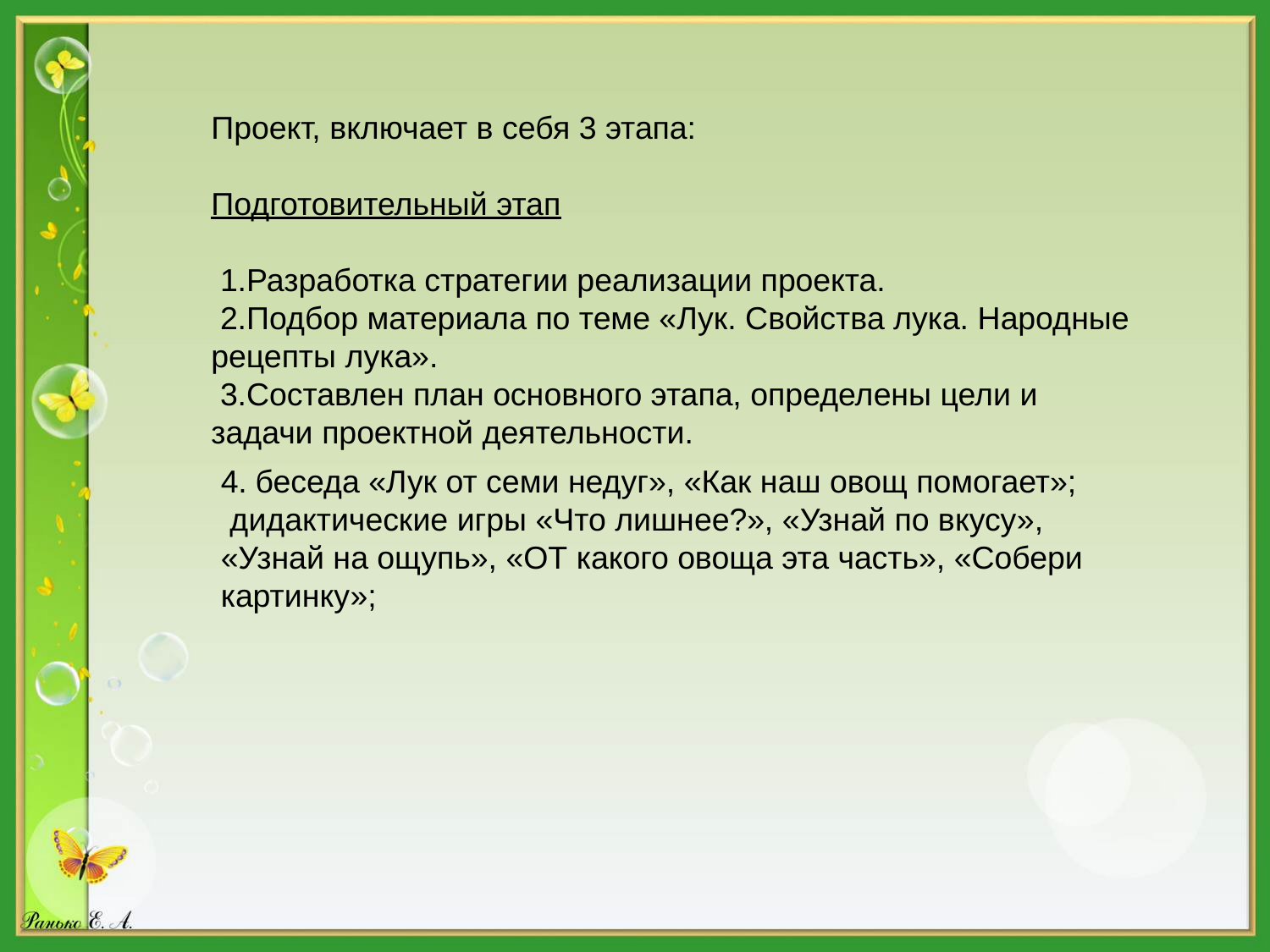

Проект, включает в себя 3 этапа:

Подготовительный этап

 1.Разработка стратегии реализации проекта.
 2.Подбор материала по теме «Лук. Свойства лука. Народные рецепты лука».
 3.Составлен план основного этапа, определены цели и задачи проектной деятельности.

4. беседа «Лук от семи недуг», «Как наш овощ помогает»;
 дидактические игры «Что лишнее?», «Узнай по вкусу», «Узнай на ощупь», «ОТ какого овоща эта часть», «Собери картинку»;